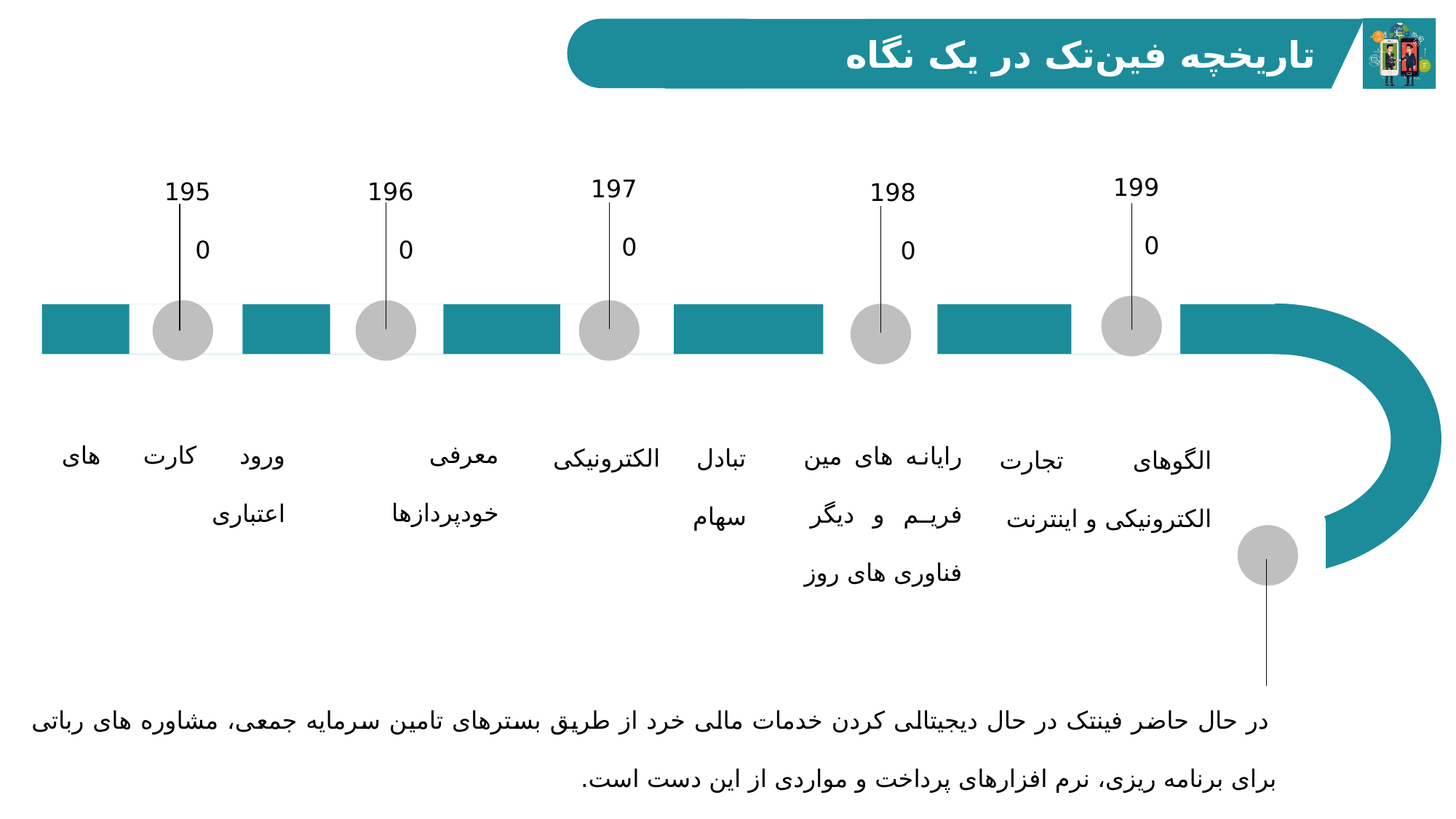

تاریخچه فین‌تک در یک نگاه
1990
1970
1950
1960
1980

معرفی خودپردازها
ورود کارت های اعتباری
رایانه های مین فریم و دیگر فناوری های روز
تبادل الکترونیکی سهام
الگوهای تجارت الکترونیکی و اینترنت

 در حال حاضر فینتک در حال دیجیتالی کردن خدمات مالی خرد از طریق بسترهای تامین سرمایه جمعی، مشاوره های رباتی برای برنامه ریزی، نرم افزارهای پرداخت و مواردی از این دست است.